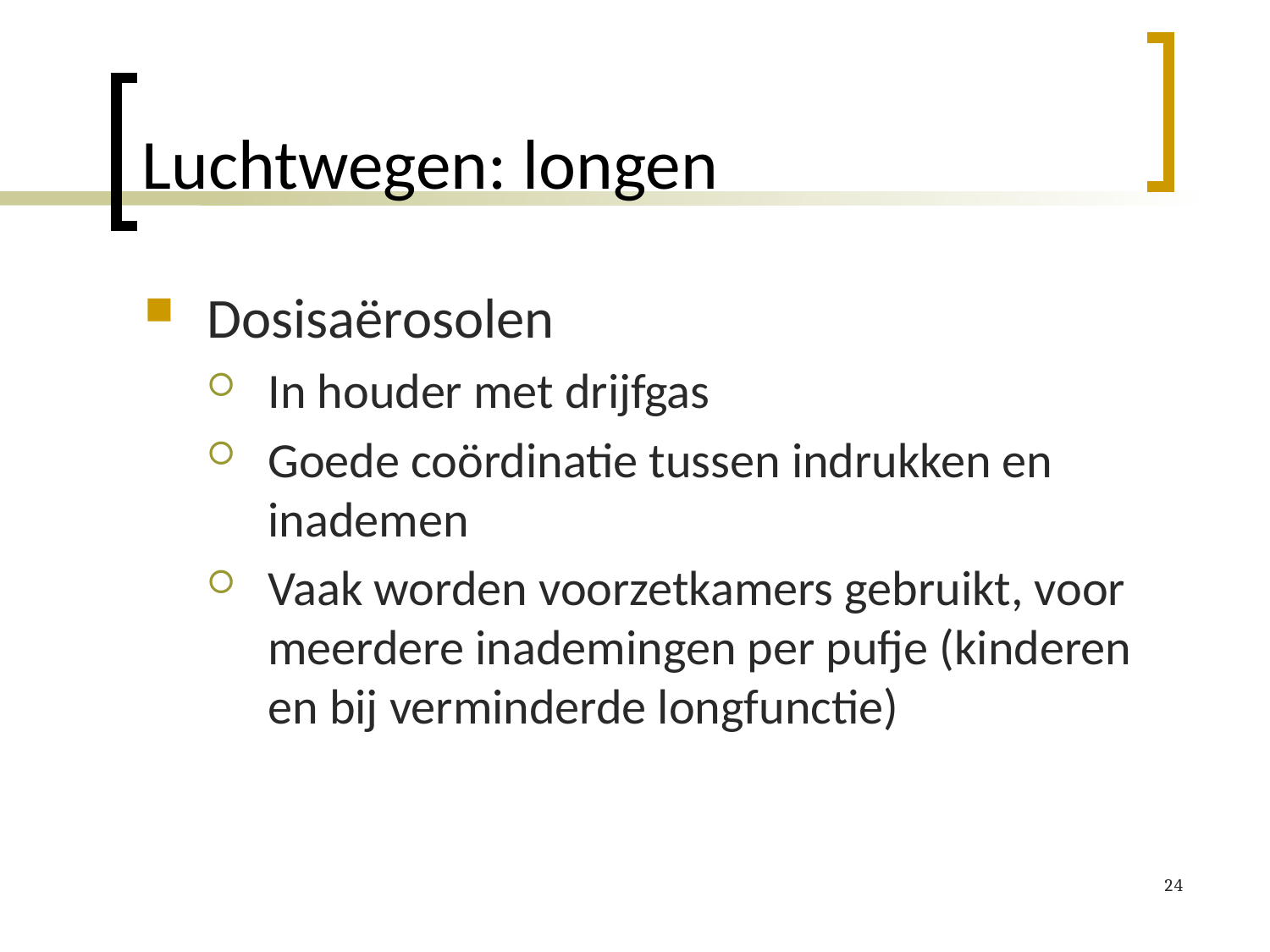

# Luchtwegen: longen
Dosisaërosolen
In houder met drijfgas
Goede coördinatie tussen indrukken en inademen
Vaak worden voorzetkamers gebruikt, voor meerdere inademingen per pufje (kinderen en bij verminderde longfunctie)

24